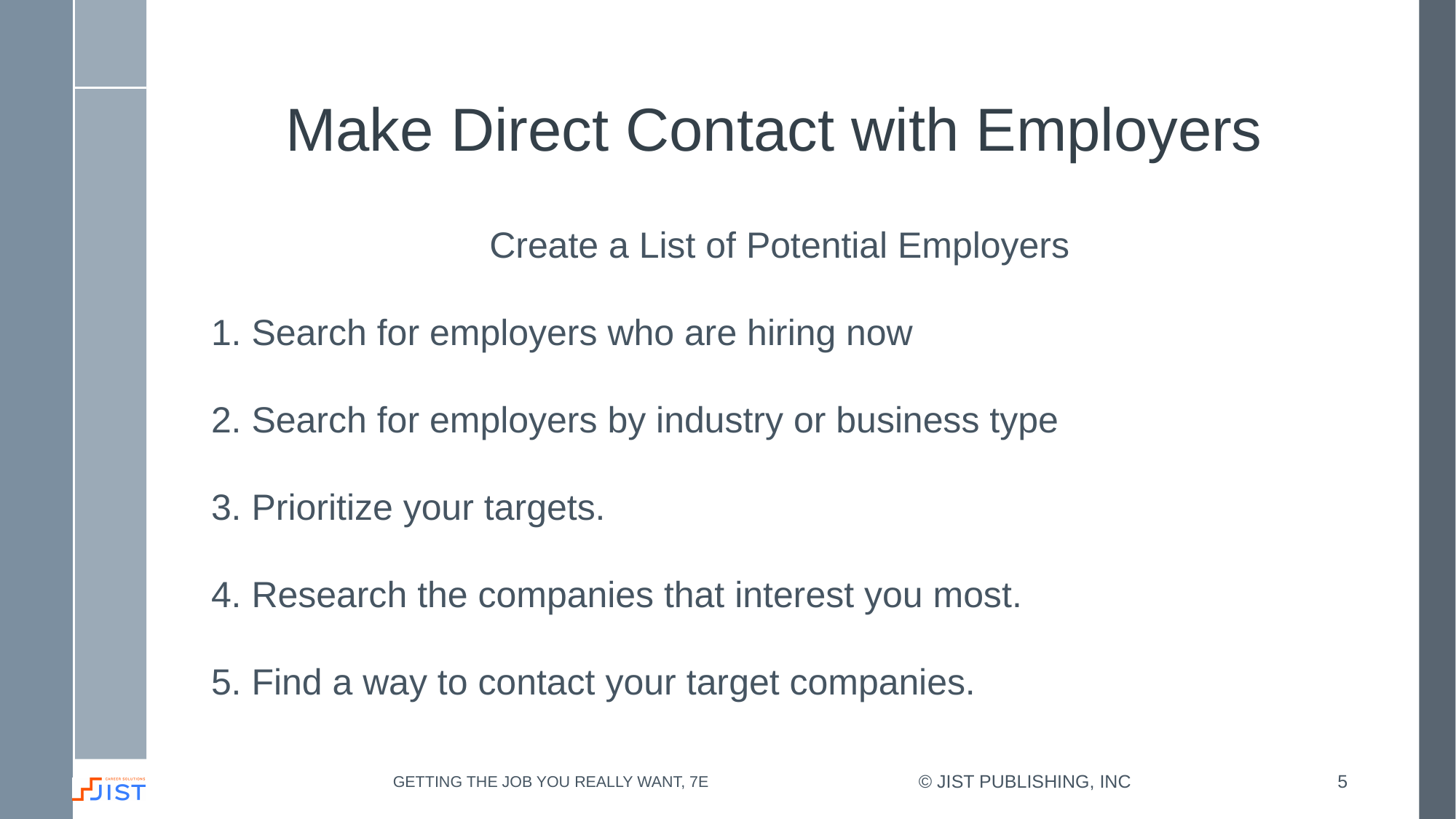

# Make Direct Contact with Employers
Create a List of Potential Employers
1. Search for employers who are hiring now
2. Search for employers by industry or business type
3. Prioritize your targets.
4. Research the companies that interest you most.
5. Find a way to contact your target companies.
Getting the job you really want, 7e
© JIST Publishing, Inc
5